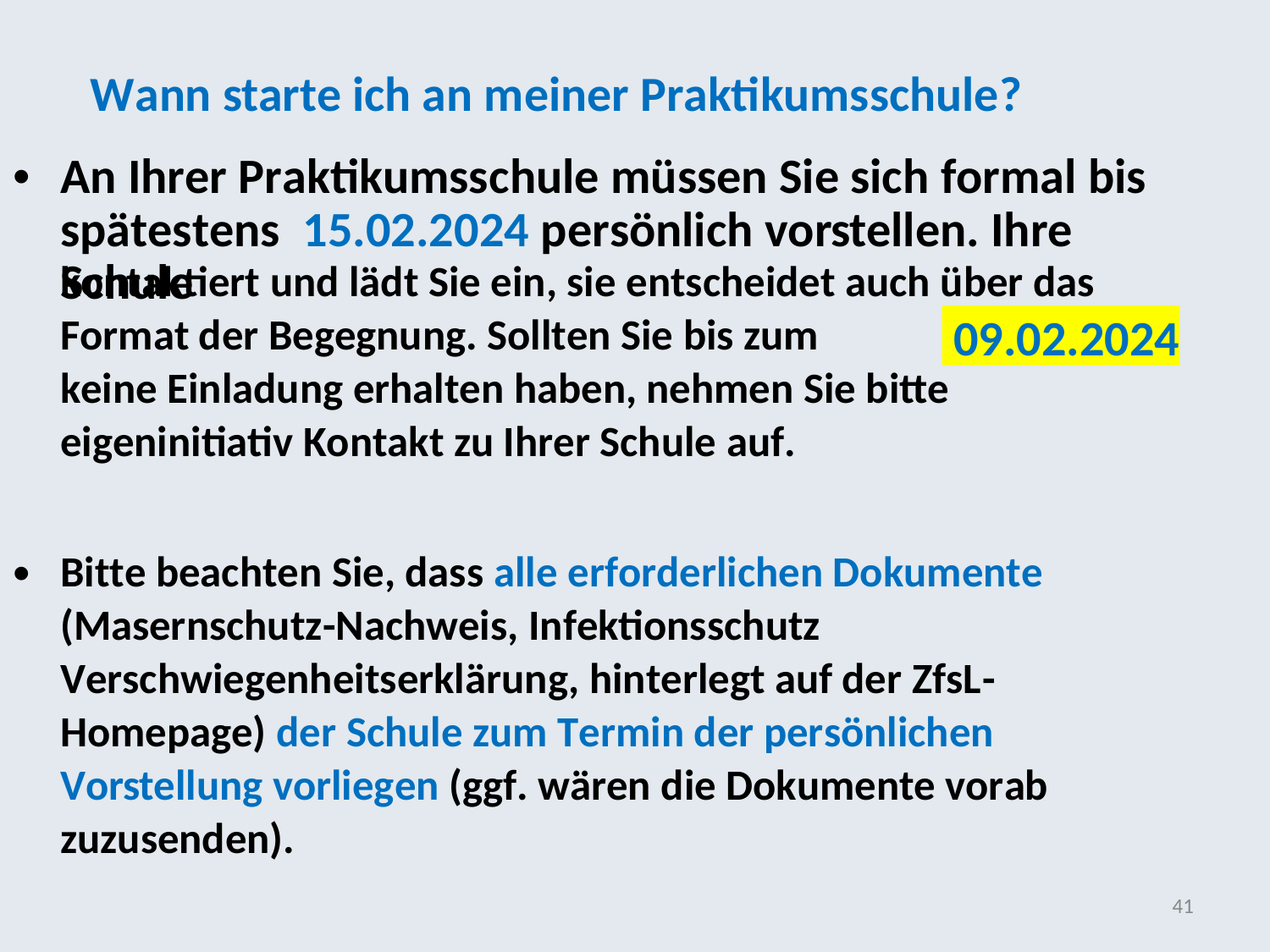

Wann starte ich an meiner Praktikumsschule?
An Ihrer Praktikumsschule müssen Sie sich formal bis spätestens  15.02.2024 persönlich vorstellen. Ihre Schule
•
kontaktiert und lädt Sie ein, sie entscheidet auch über das

09.02.2024

Format der Begegnung. Sollten Sie bis zum
keine Einladung erhalten haben, nehmen Sie bitte
eigeninitiativ Kontakt zu Ihrer Schule auf.
•
Bitte beachten Sie, dass alle erforderlichen Dokumente
(Masernschutz-Nachweis, Infektionsschutz
Verschwiegenheitserklärung, hinterlegt auf der ZfsL-
Homepage) der Schule zum Termin der persönlichen
Vorstellung vorliegen (ggf. wären die Dokumente vorab
zuzusenden).
41